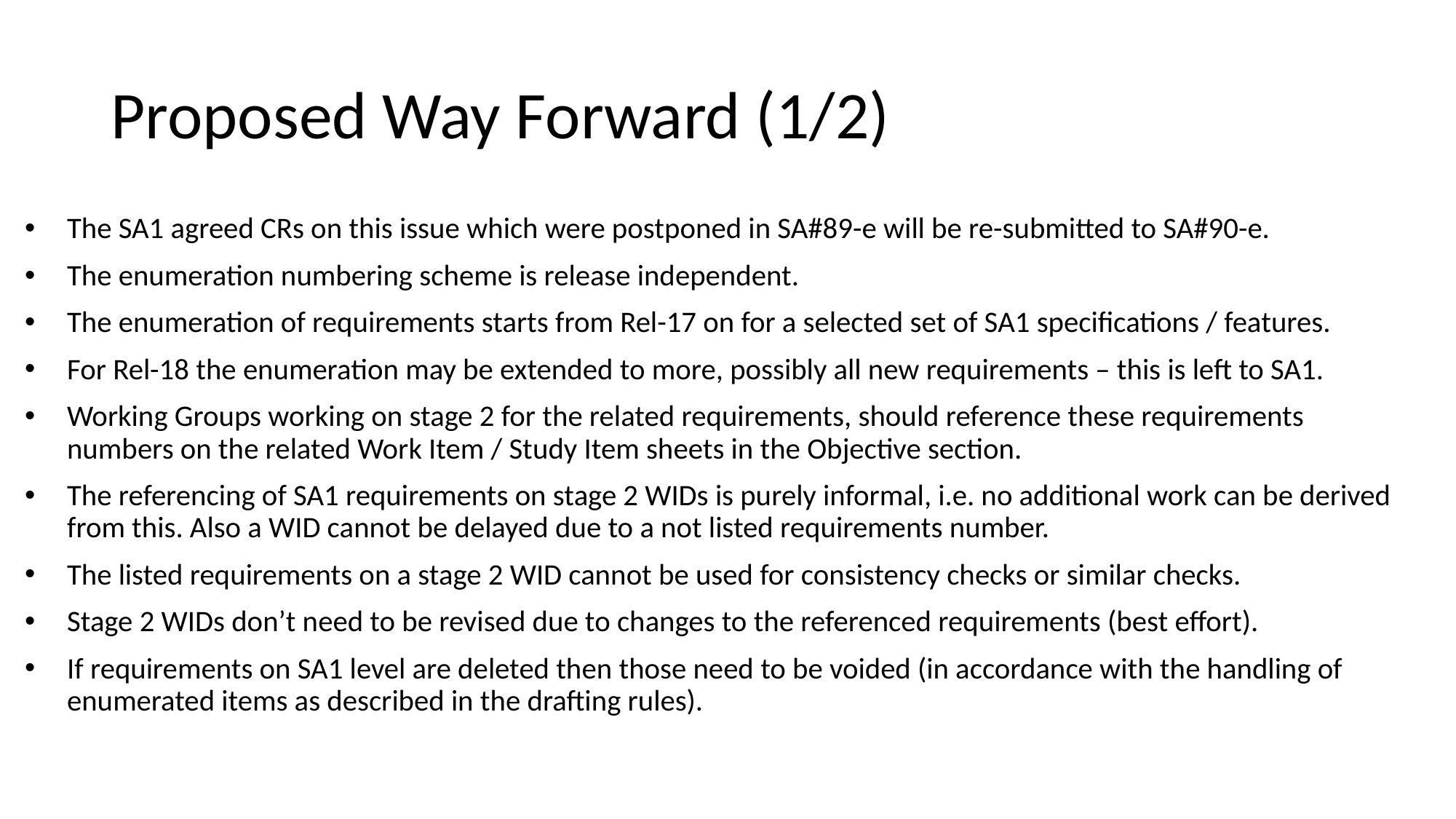

# Proposed Way Forward (1/2)
The SA1 agreed CRs on this issue which were postponed in SA#89-e will be re-submitted to SA#90-e.
The enumeration numbering scheme is release independent.
The enumeration of requirements starts from Rel-17 on for a selected set of SA1 specifications / features.
For Rel-18 the enumeration may be extended to more, possibly all new requirements – this is left to SA1.
Working Groups working on stage 2 for the related requirements, should reference these requirements numbers on the related Work Item / Study Item sheets in the Objective section.
The referencing of SA1 requirements on stage 2 WIDs is purely informal, i.e. no additional work can be derived from this. Also a WID cannot be delayed due to a not listed requirements number.
The listed requirements on a stage 2 WID cannot be used for consistency checks or similar checks.
Stage 2 WIDs don’t need to be revised due to changes to the referenced requirements (best effort).
If requirements on SA1 level are deleted then those need to be voided (in accordance with the handling of enumerated items as described in the drafting rules).